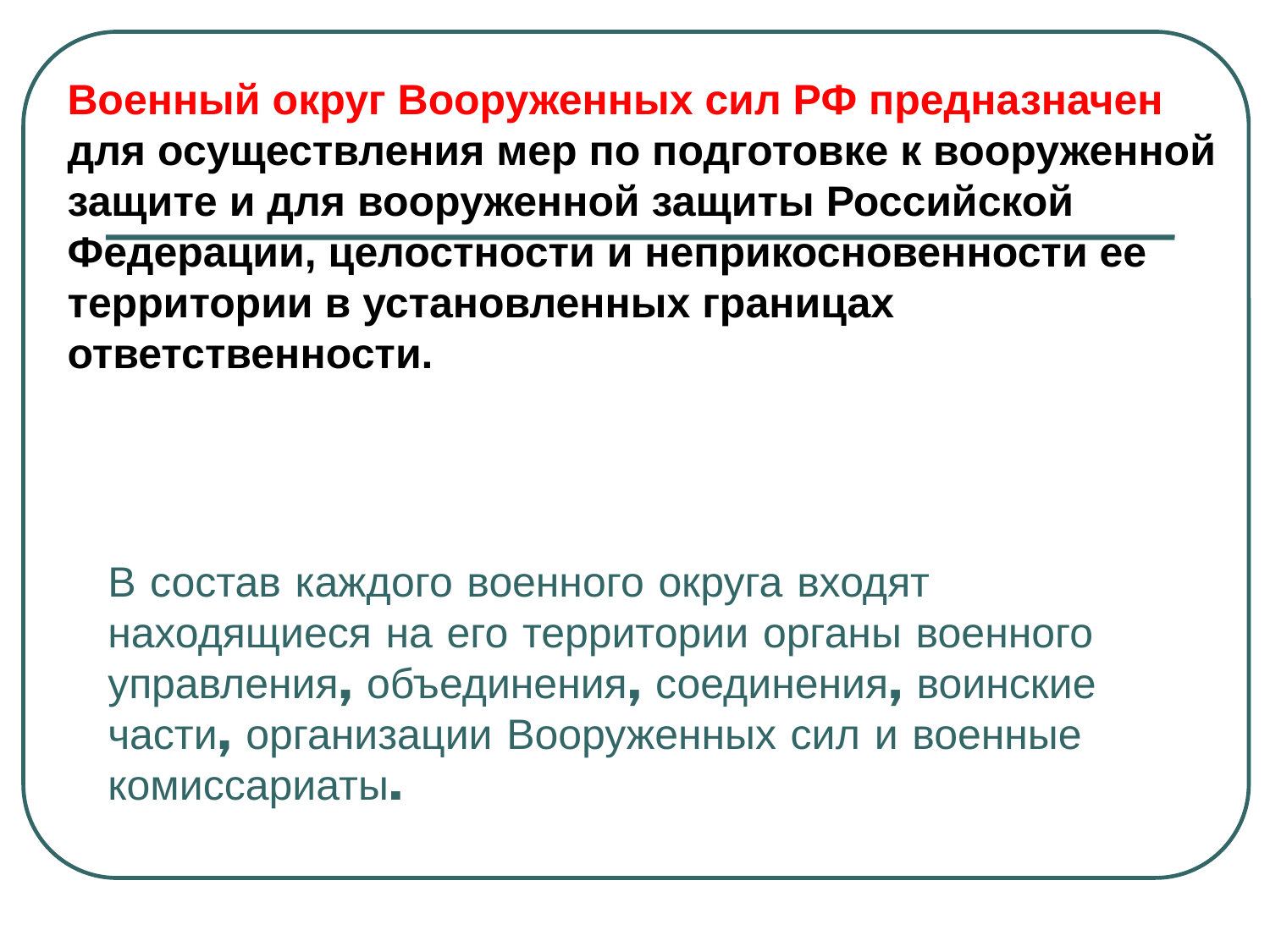

Военный округ Вооруженных сил РФ предназначен для осуществления мер по подготовке к вооруженной защите и для вооруженной защиты Российской Федерации, целостности и неприкосновенности ее территории в установленных границах ответственности.
# В состав каждого военного округа входят находящиеся на его территории органы военного управления, объединения, соединения, воинские части, организации Вооруженных сил и военные комиссариаты.